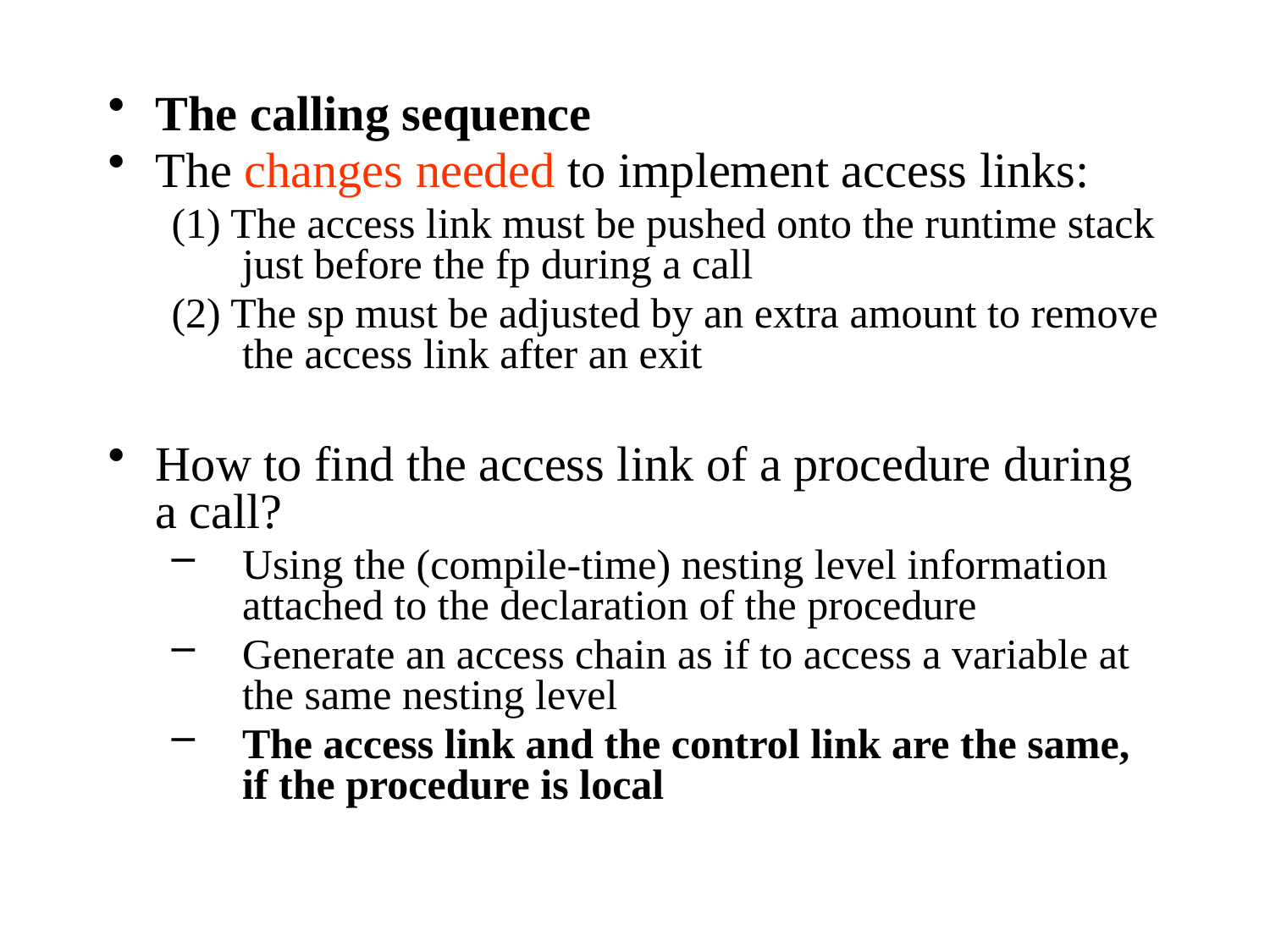

The calling sequence
The changes needed to implement access links:
(1) The access link must be pushed onto the runtime stack just before the fp during a call
(2) The sp must be adjusted by an extra amount to remove the access link after an exit

How to find the access link of a procedure during a call?
Using the (compile-time) nesting level information attached to the declaration of the procedure
Generate an access chain as if to access a variable at the same nesting level
The access link and the control link are the same, if the procedure is local